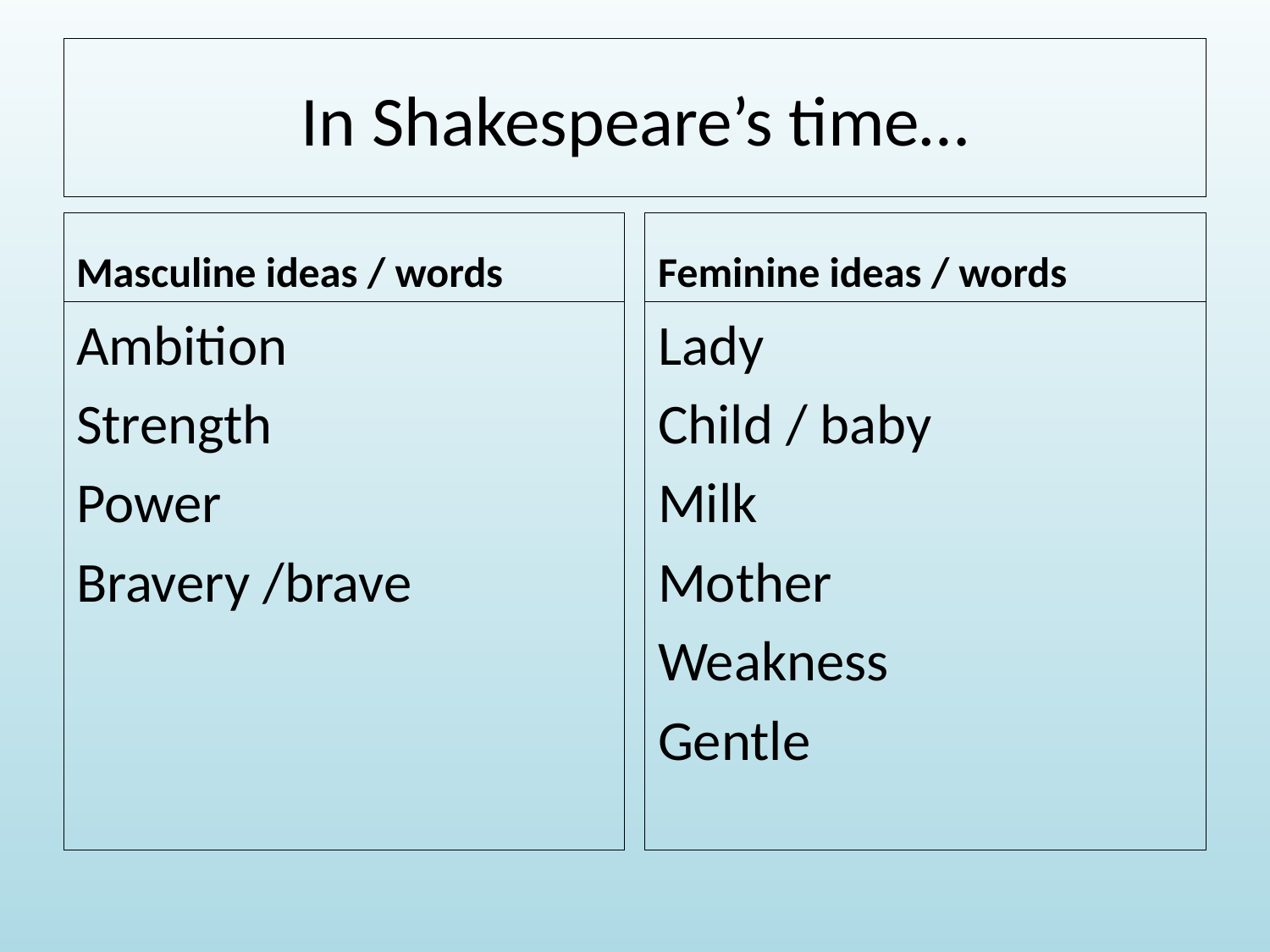

# In Shakespeare’s time…
Masculine ideas / words
Feminine ideas / words
Ambition
Strength
Power
Bravery /brave
Lady
Child / baby
Milk
Mother
Weakness
Gentle